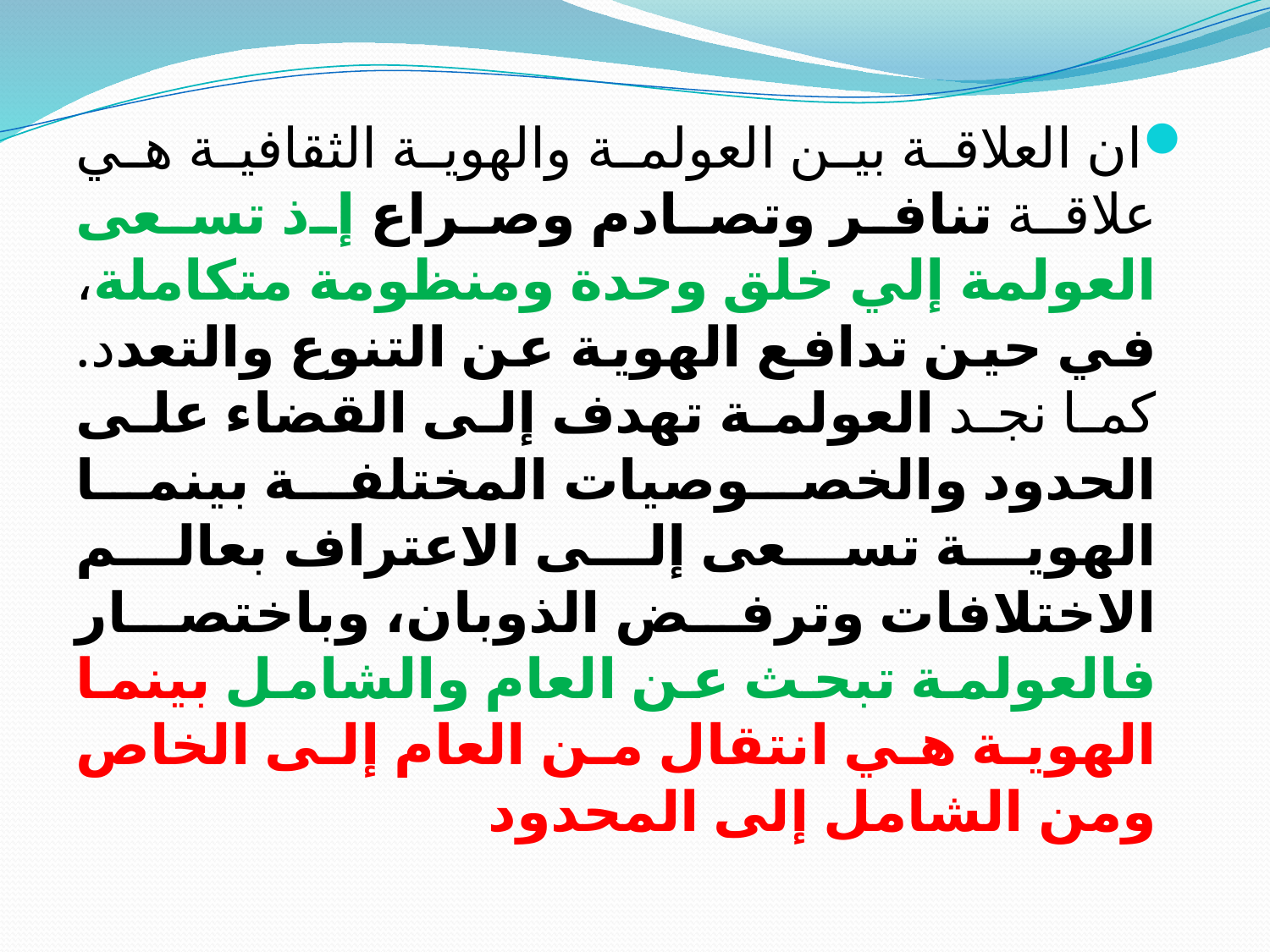

ان العلاقة بين العولمة والهوية الثقافية هي علاقة تنافر وتصادم وصراع إذ تسعى العولمة إلي خلق وحدة ومنظومة متكاملة، في حين تدافع الهوية عن التنوع والتعدد. كما نجد العولمة تهدف إلى القضاء على الحدود والخصوصيات المختلفة بينما الهوية تسعى إلى الاعتراف بعالم الاختلافات وترفض الذوبان، وباختصار فالعولمة تبحث عن العام والشامل بينما الهوية هي انتقال من العام إلى الخاص ومن الشامل إلى المحدود